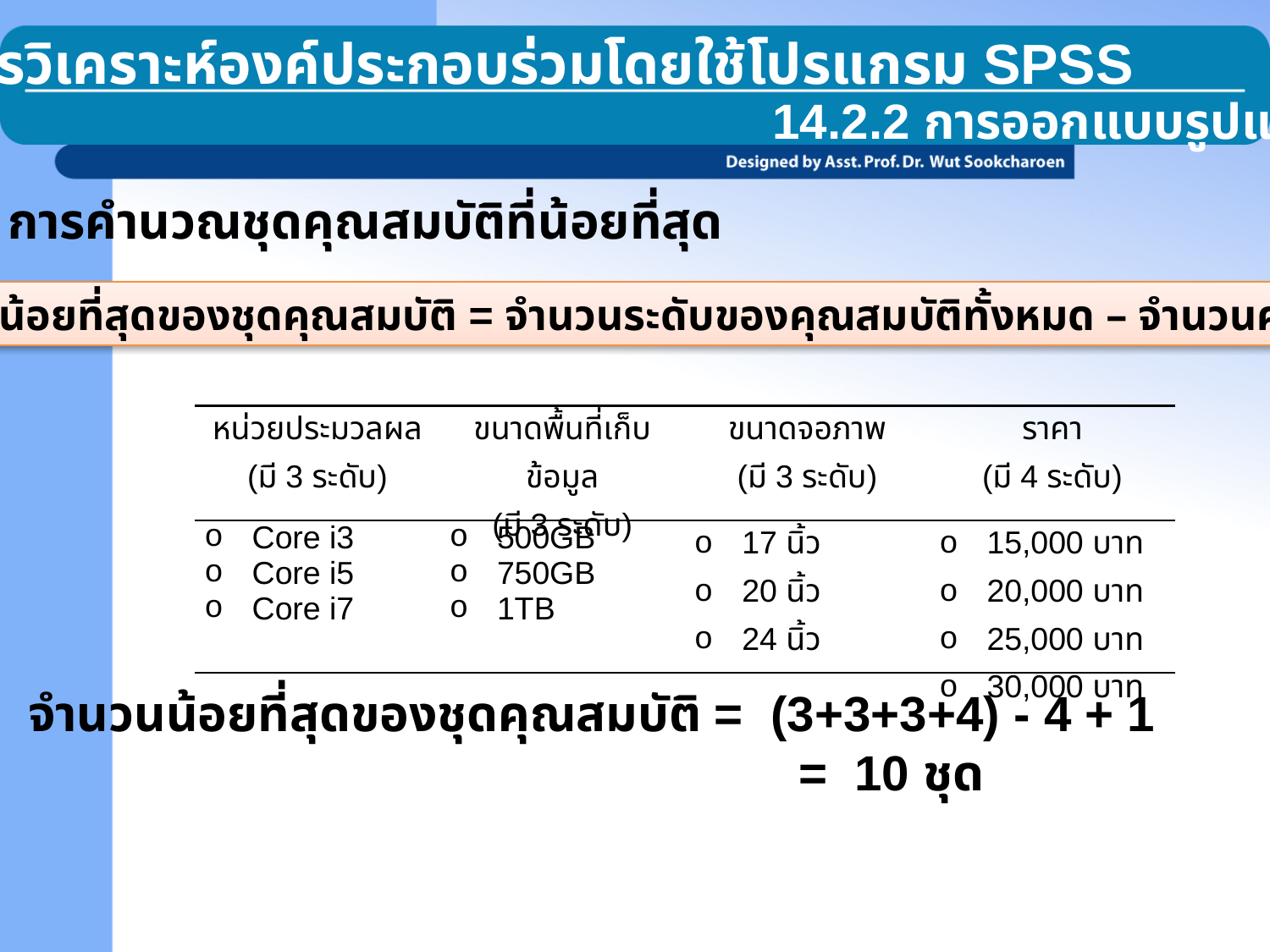

14.2 การวิเคราะห์องค์ประกอบร่วมโดยใช้โปรแกรม SPSS
14.2.2 การออกแบบรูปแบบ
การคำนวณชุดคุณสมบัติที่น้อยที่สุด
จำนวนน้อยที่สุดของชุดคุณสมบัติ = จำนวนระดับของคุณสมบัติทั้งหมด – จำนวนคุณสมบัติ + 1
| หน่วยประมวลผล (มี 3 ระดับ) | ขนาดพื้นที่เก็บข้อมูล (มี 3 ระดับ) | ขนาดจอภาพ (มี 3 ระดับ) | ราคา (มี 4 ระดับ) |
| --- | --- | --- | --- |
| Core i3 Core i5 Core i7 | 500GB 750GB 1TB | 17 นิ้ว 20 นิ้ว 24 นิ้ว | 15,000 บาท 20,000 บาท 25,000 บาท 30,000 บาท |
จำนวนน้อยที่สุดของชุดคุณสมบัติ =  (3+3+3+4) - 4 + 1
                                                        =  10 ชุด